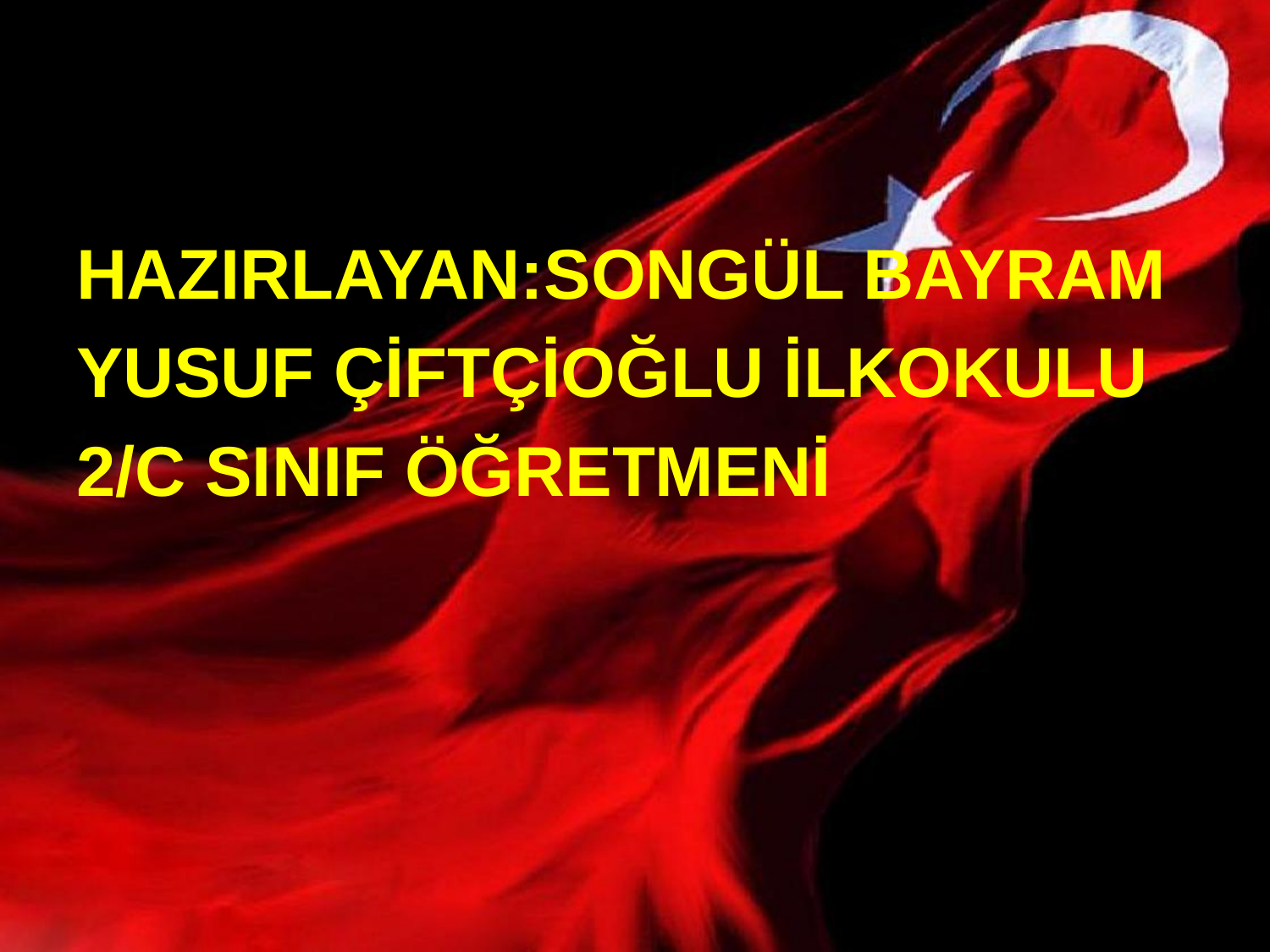

HAZIRLAYAN:SONGÜL BAYRAM
YUSUF ÇİFTÇİOĞLU İLKOKULU
2/C SINIF ÖĞRETMENİ